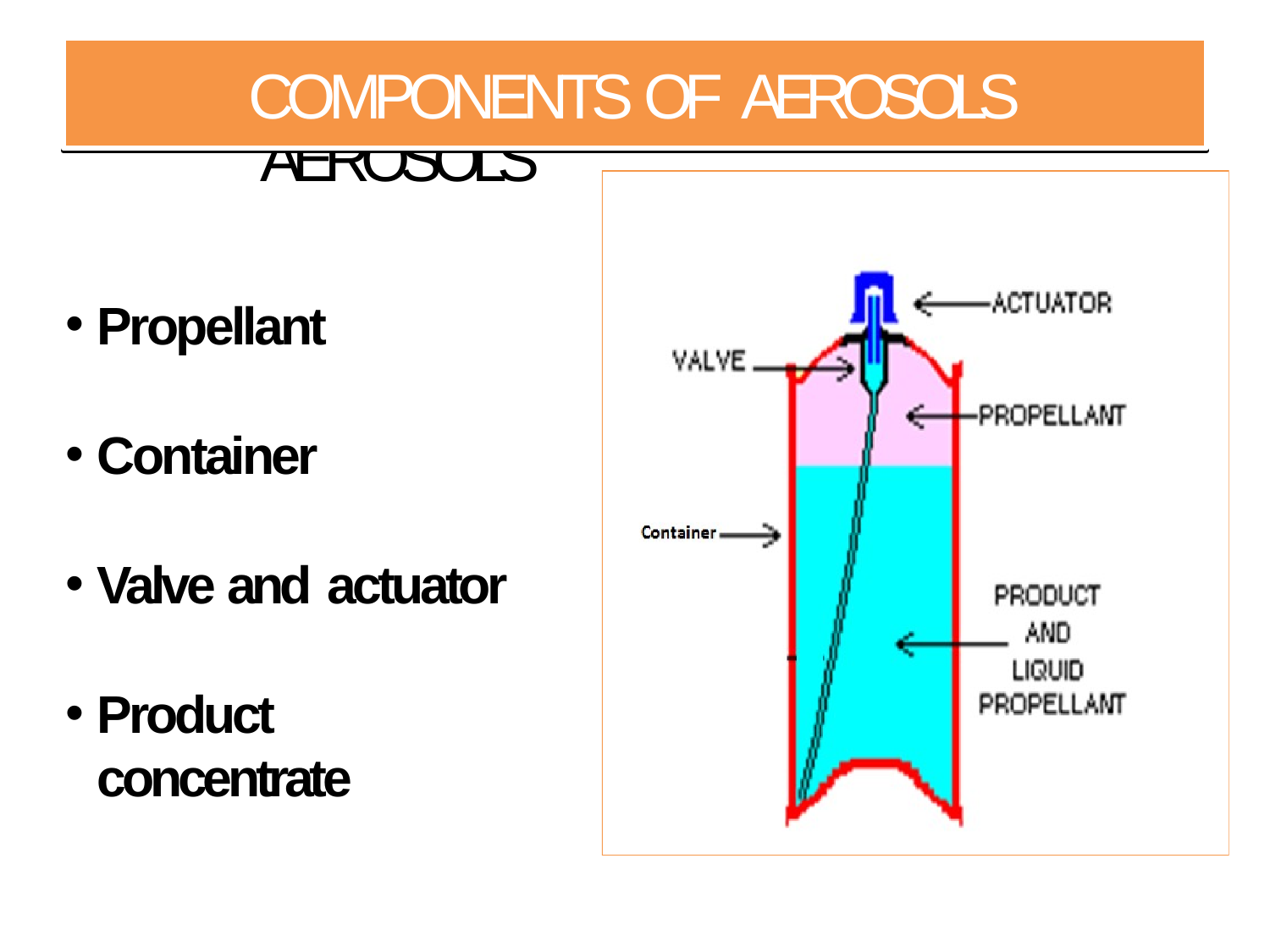

# COMPONENTS OF AEROSOLS

COMPONENTS OF AEROSOLS

Propellant

Container

Valve and actuator

Product concentrate